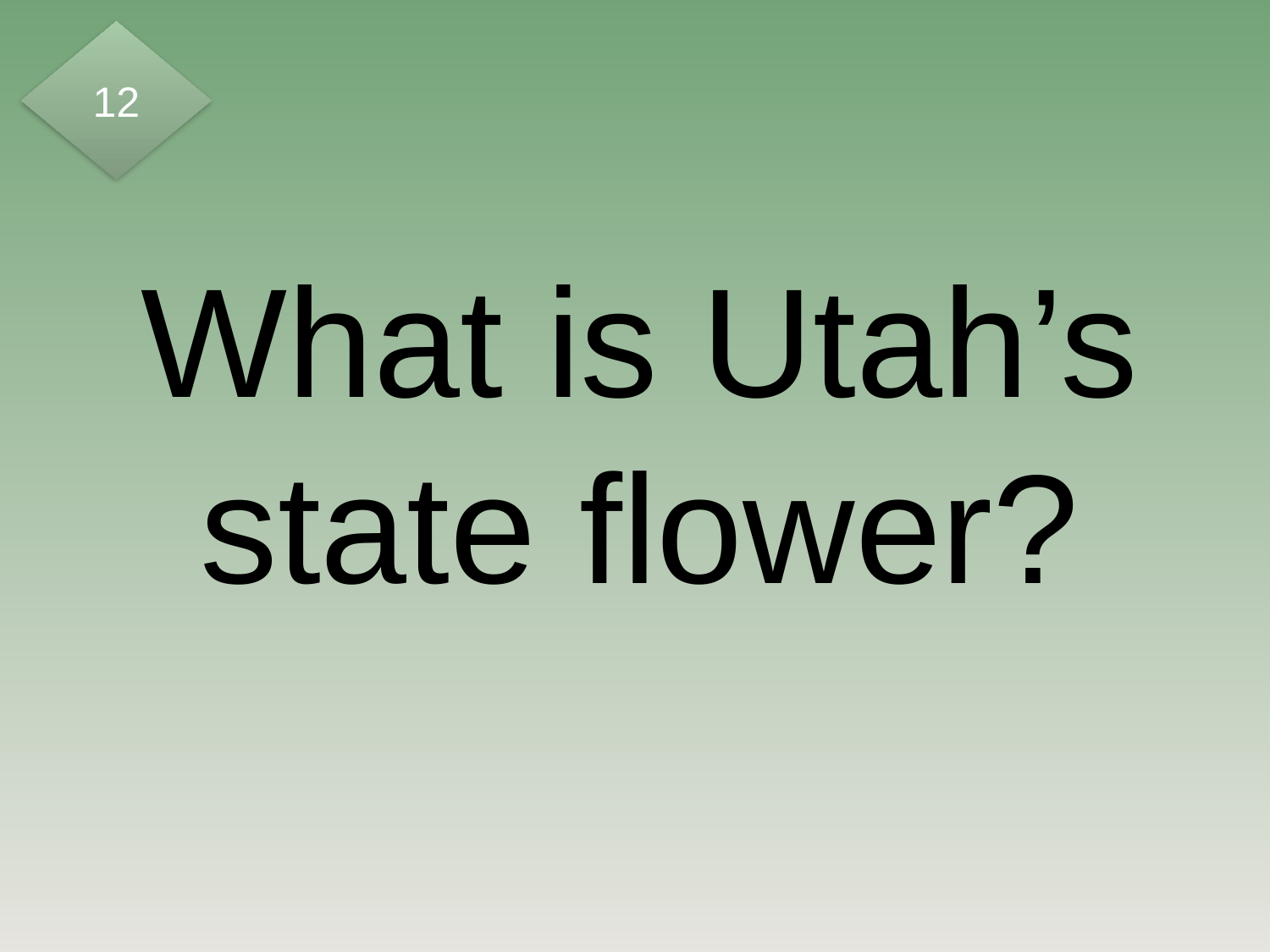

12
# What is Utah’s state flower?